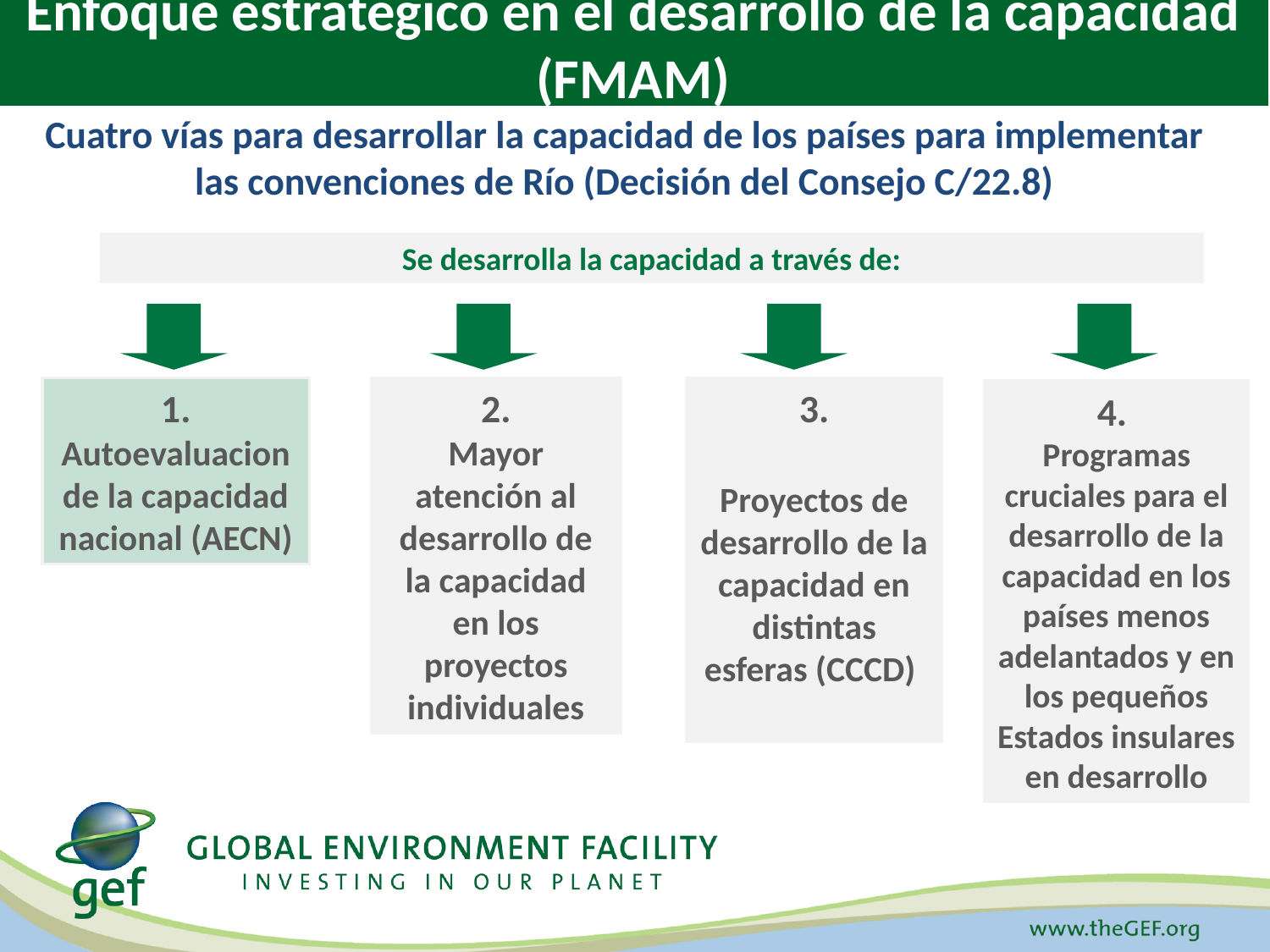

Enfoque estratégico en el desarrollo de la capacidad (FMAM)
# Cuatro vías para desarrollar la capacidad de los países para implementar las convenciones de Río (Decisión del Consejo C/22.8)
Se desarrolla la capacidad a través de:

2.
Mayor atención al desarrollo de la capacidad en los proyectos individuales
3.

Proyectos de desarrollo de la capacidad en distintas esferas (CCCD)

1.
Autoevaluacion de la capacidad nacional (AECN)
4.
Programas cruciales para el desarrollo de la capacidad en los países menos adelantados y en los pequeños Estados insulares en desarrollo